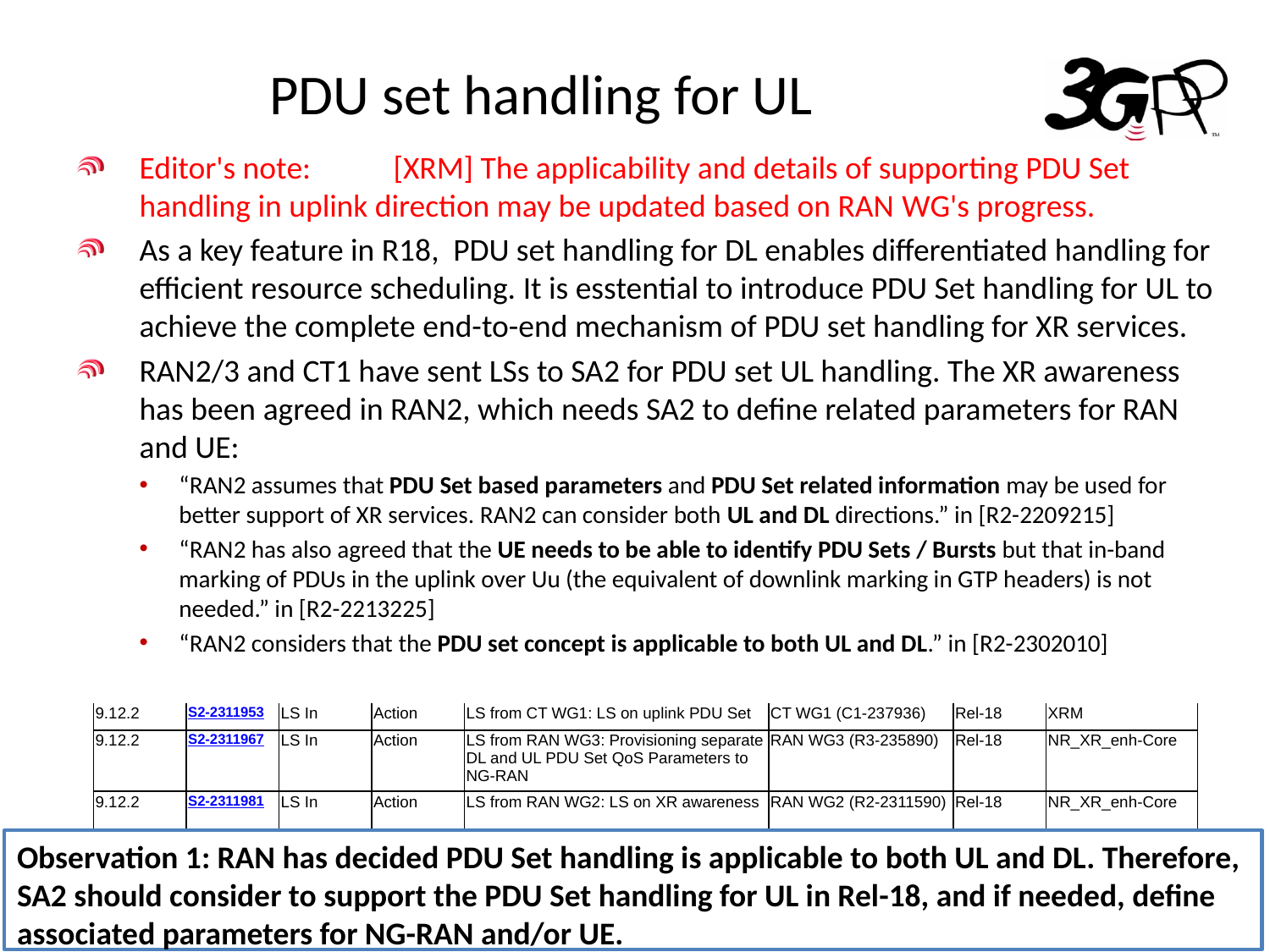

# PDU set handling for UL
Editor's note:	[XRM] The applicability and details of supporting PDU Set handling in uplink direction may be updated based on RAN WG's progress.
As a key feature in R18,  PDU set handling for DL enables differentiated handling for efficient resource scheduling. It is esstential to introduce PDU Set handling for UL to achieve the complete end-to-end mechanism of PDU set handling for XR services.
RAN2/3 and CT1 have sent LSs to SA2 for PDU set UL handling. The XR awareness has been agreed in RAN2, which needs SA2 to define related parameters for RAN and UE:
“RAN2 assumes that PDU Set based parameters and PDU Set related information may be used for better support of XR services. RAN2 can consider both UL and DL directions.” in [R2-2209215]
“RAN2 has also agreed that the UE needs to be able to identify PDU Sets / Bursts but that in-band marking of PDUs in the uplink over Uu (the equivalent of downlink marking in GTP headers) is not needed.” in [R2-2213225]
“RAN2 considers that the PDU set concept is applicable to both UL and DL.” in [R2-2302010]

| 9.12.2 | S2-2311953 | LS In | Action | LS from CT WG1: LS on uplink PDU Set | CT WG1 (C1-237936) | Rel-18 | XRM |
| --- | --- | --- | --- | --- | --- | --- | --- |
| 9.12.2 | S2-2311967 | LS In | Action | LS from RAN WG3: Provisioning separate DL and UL PDU Set QoS Parameters to NG-RAN | RAN WG3 (R3-235890) | Rel-18 | NR\_XR\_enh-Core |
| 9.12.2 | S2-2311981 | LS In | Action | LS from RAN WG2: LS on XR awareness | RAN WG2 (R2-2311590) | Rel-18 | NR\_XR\_enh-Core |
Observation 1: RAN has decided PDU Set handling is applicable to both UL and DL. Therefore,  SA2 should consider to support the PDU Set handling for UL in Rel-18, and if needed, define associated parameters for NG-RAN and/or UE.